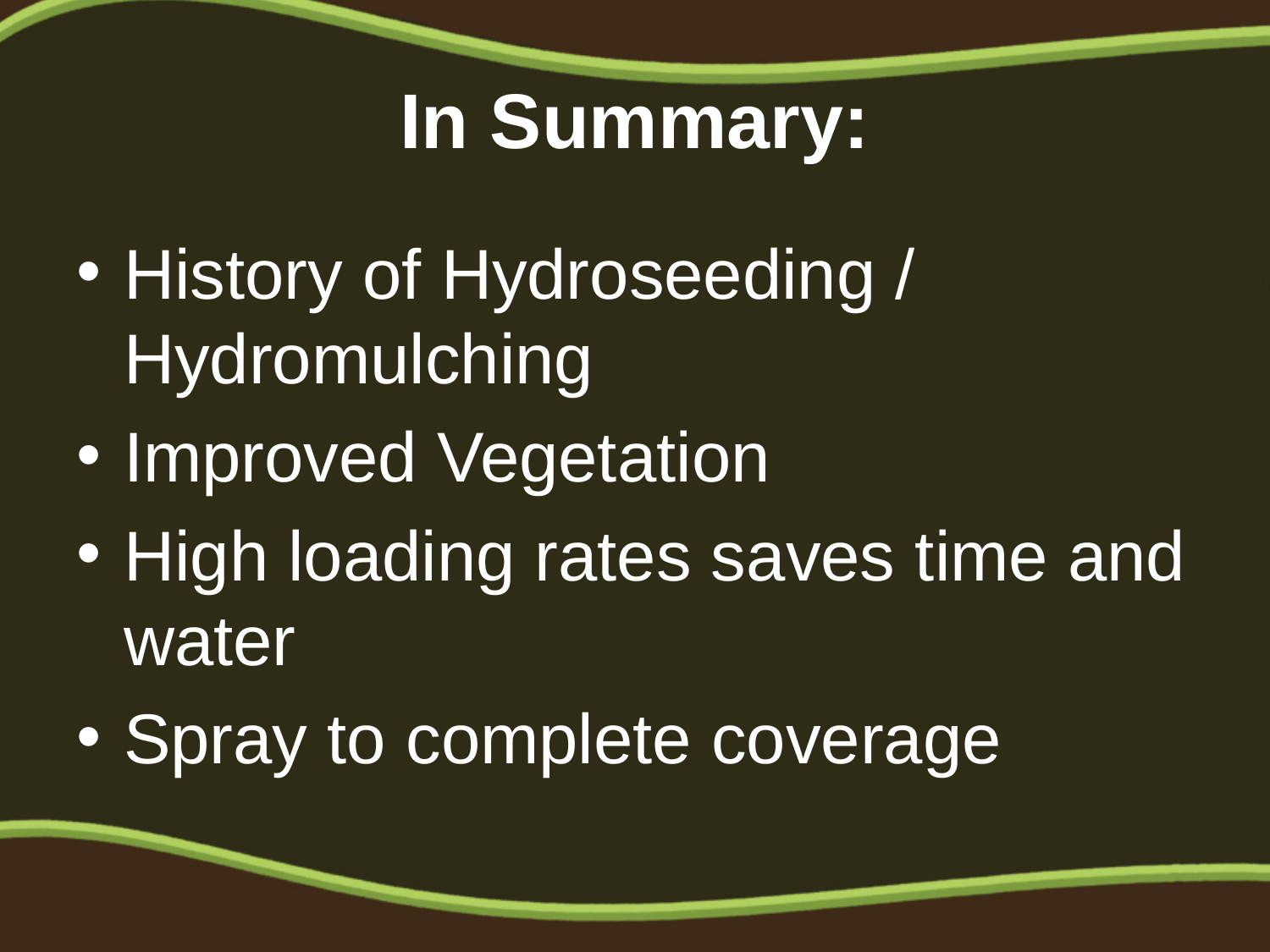

# In Summary:
History of Hydroseeding / Hydromulching
Improved Vegetation
High loading rates saves time and water
Spray to complete coverage